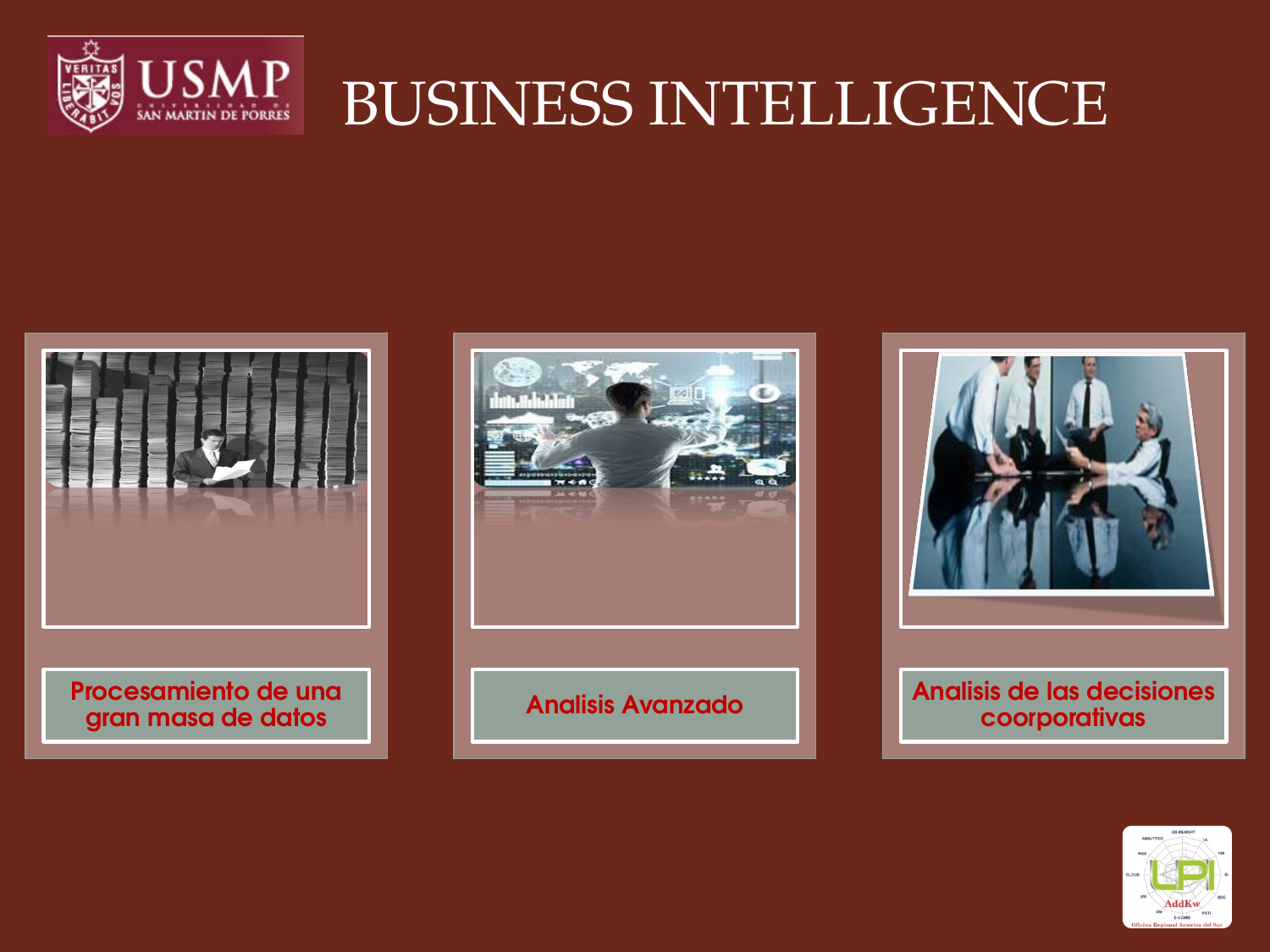

# Business Intelligence
Procesamiento de una gran masa de datos

Analisis Avanzado

Analisis de las decisiones coorporativas